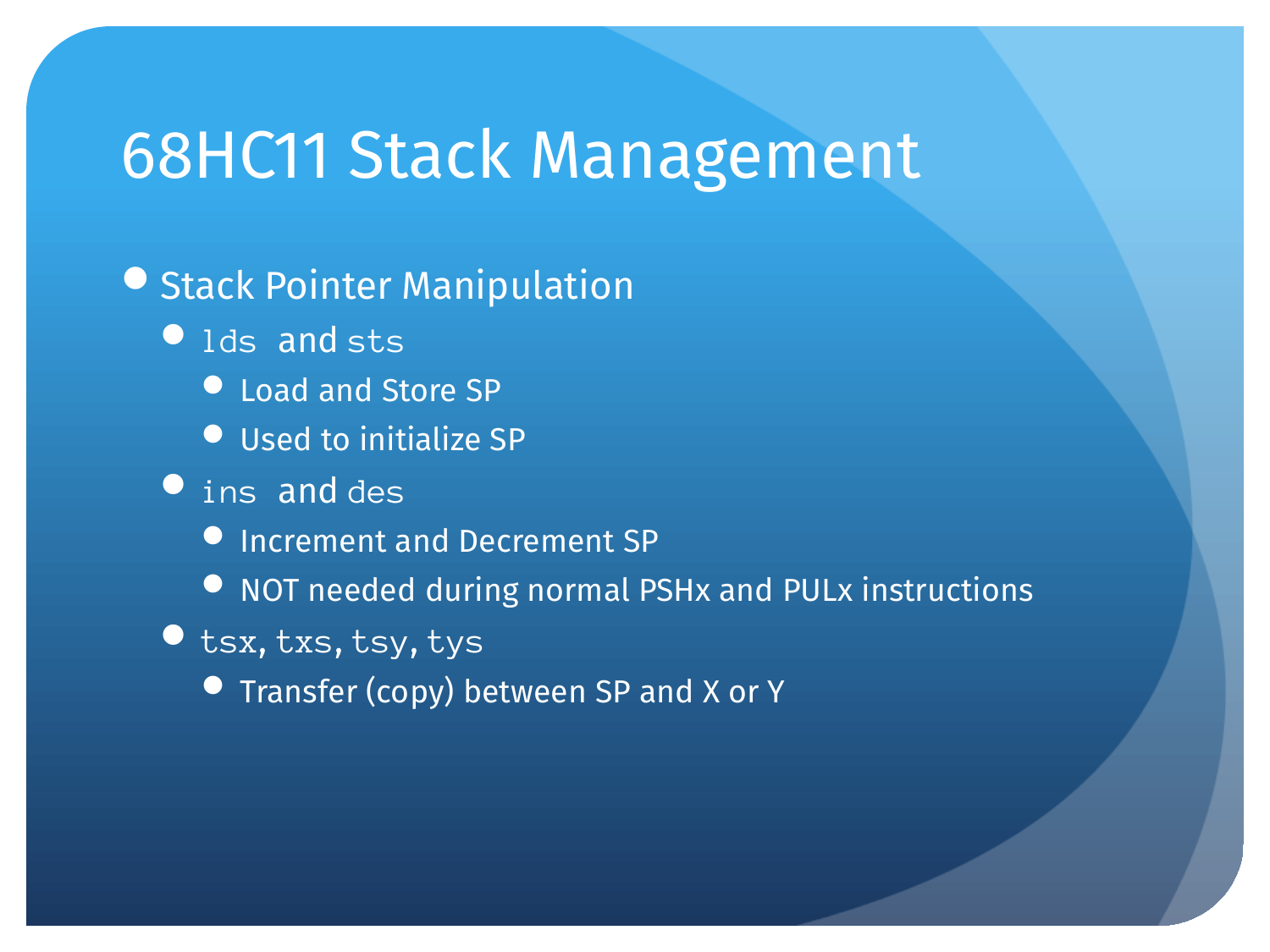

# 68HC11 Stack Management
Stack Pointer Manipulation
lds and sts
Load and Store SP
Used to initialize SP
ins and des
Increment and Decrement SP
NOT needed during normal PSHx and PULx instructions
tsx, txs, tsy, tys
Transfer (copy) between SP and X or Y